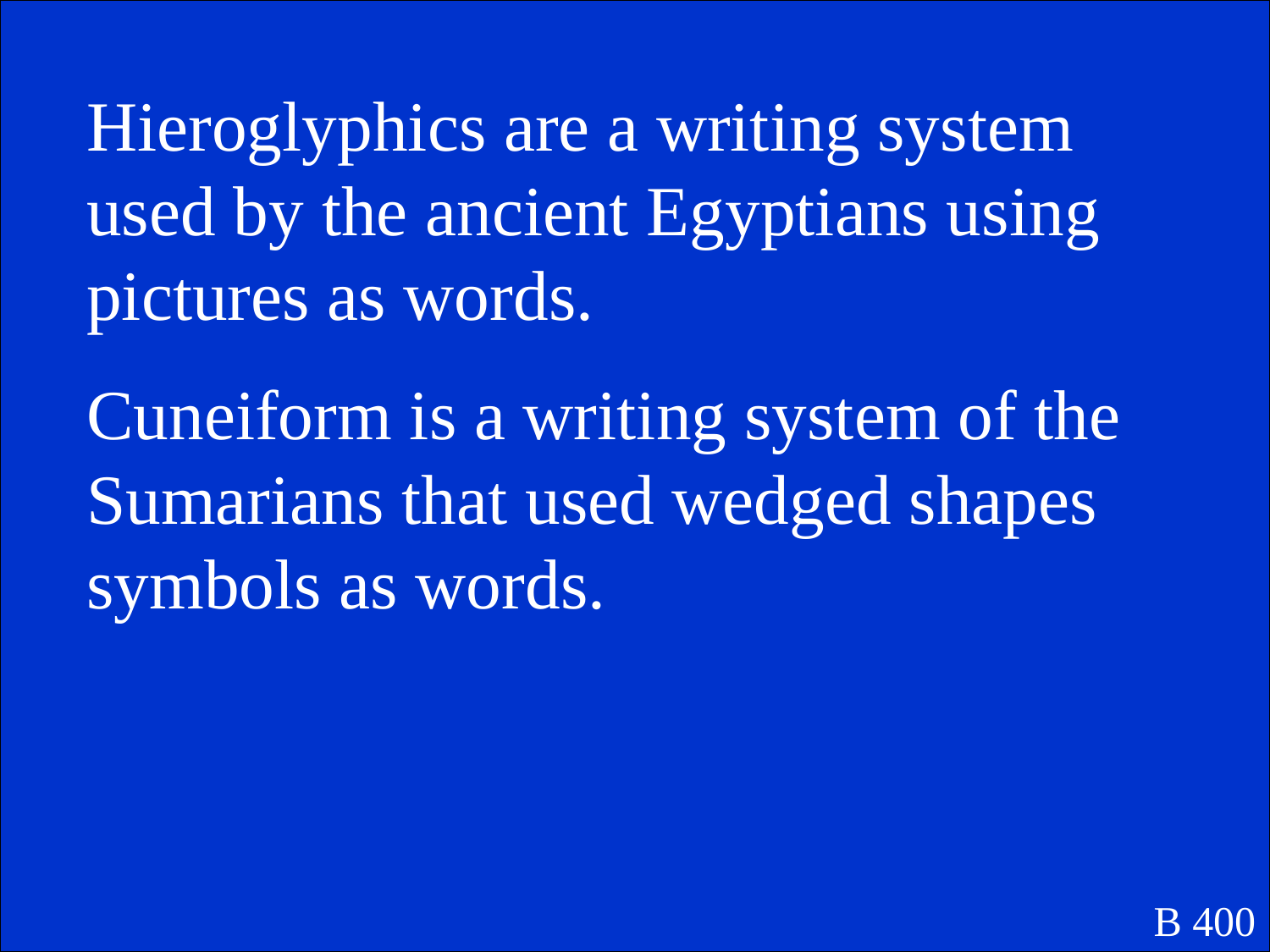

Hieroglyphics are a writing system used by the ancient Egyptians using pictures as words.
Cuneiform is a writing system of the Sumarians that used wedged shapes symbols as words.
B 400